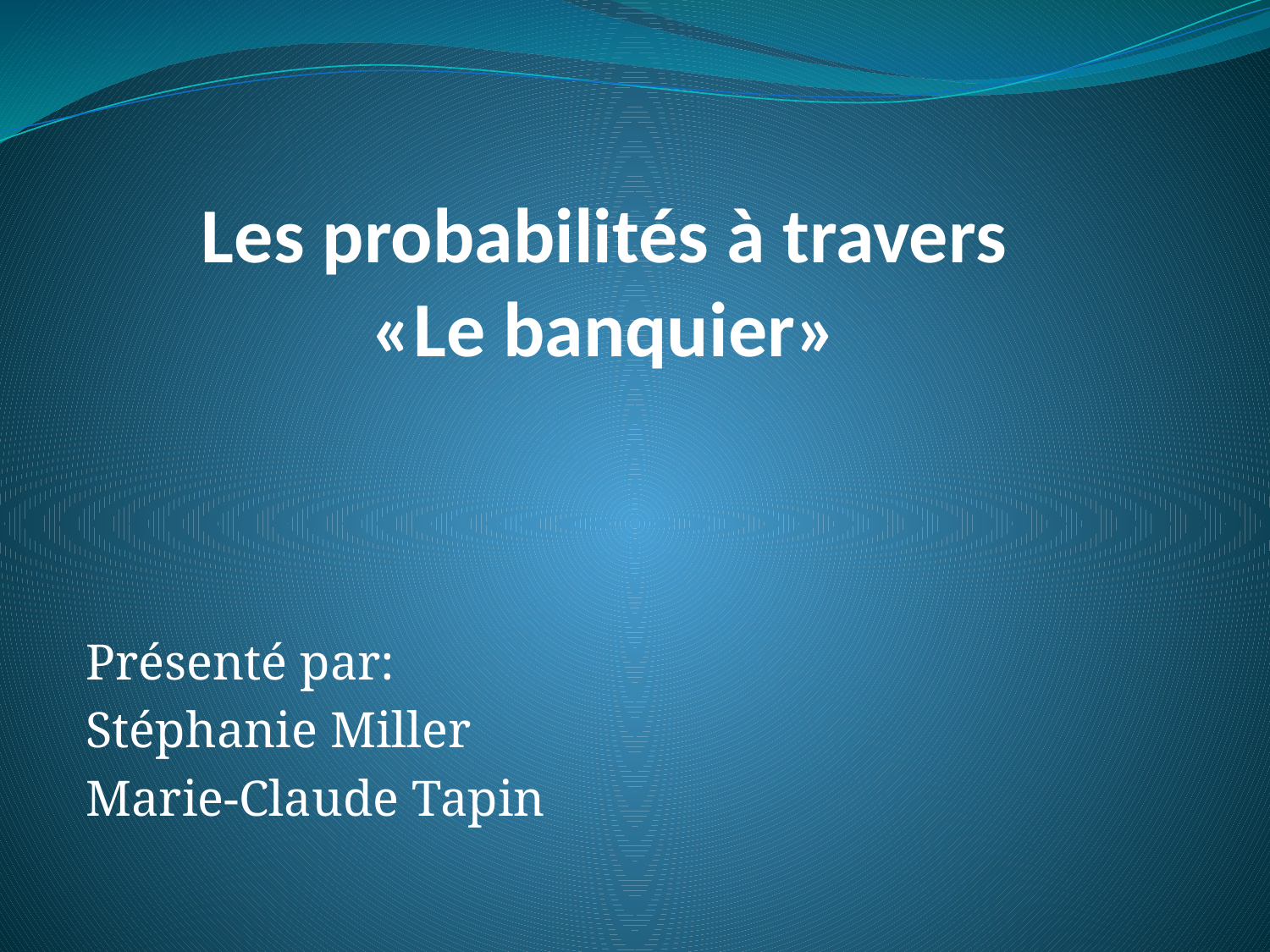

# Les probabilités à travers «Le banquier»
Présenté par:
Stéphanie Miller
Marie-Claude Tapin